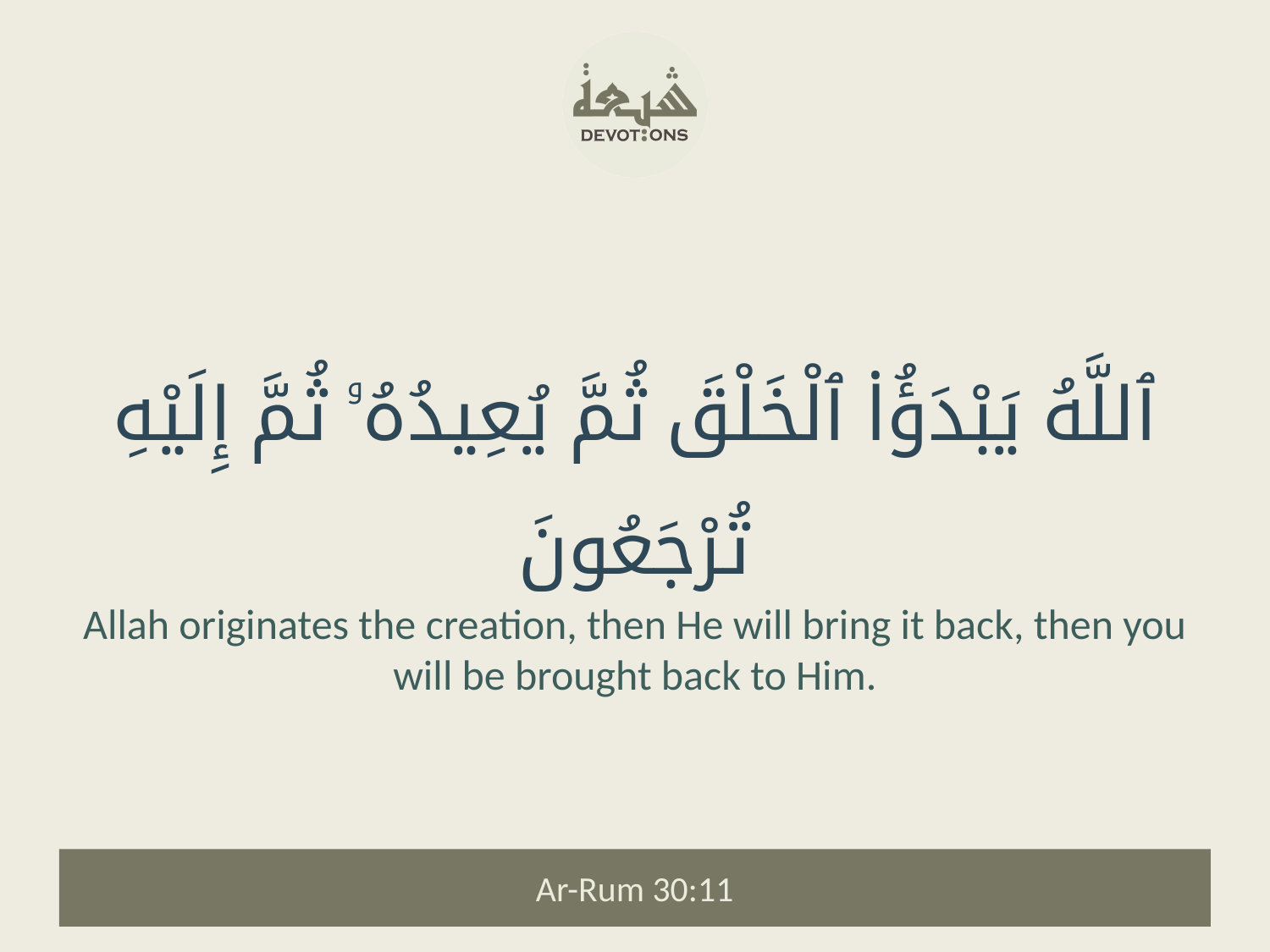

ٱللَّهُ يَبْدَؤُا۟ ٱلْخَلْقَ ثُمَّ يُعِيدُهُۥ ثُمَّ إِلَيْهِ تُرْجَعُونَ
Allah originates the creation, then He will bring it back, then you will be brought back to Him.
Ar-Rum 30:11